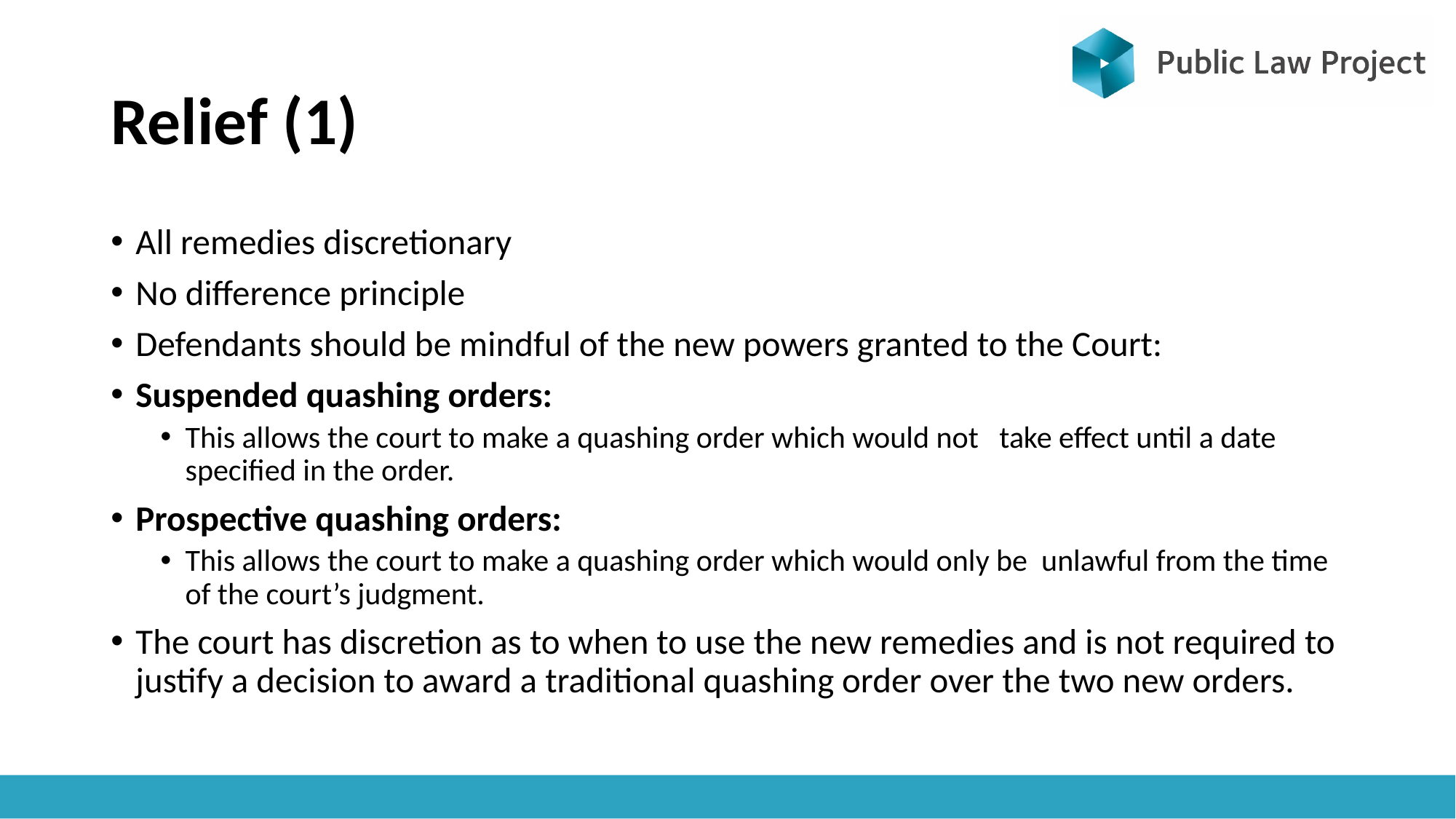

# Relief (1)
All remedies discretionary
No difference principle
Defendants should be mindful of the new powers granted to the Court:
Suspended quashing orders:
This allows the court to make a quashing order which would not   take effect until a date specified in the order.
Prospective quashing orders:
This allows the court to make a quashing order which would only be  unlawful from the time of the court’s judgment.
The court has discretion as to when to use the new remedies and is not required to justify a decision to award a traditional quashing order over the two new orders.